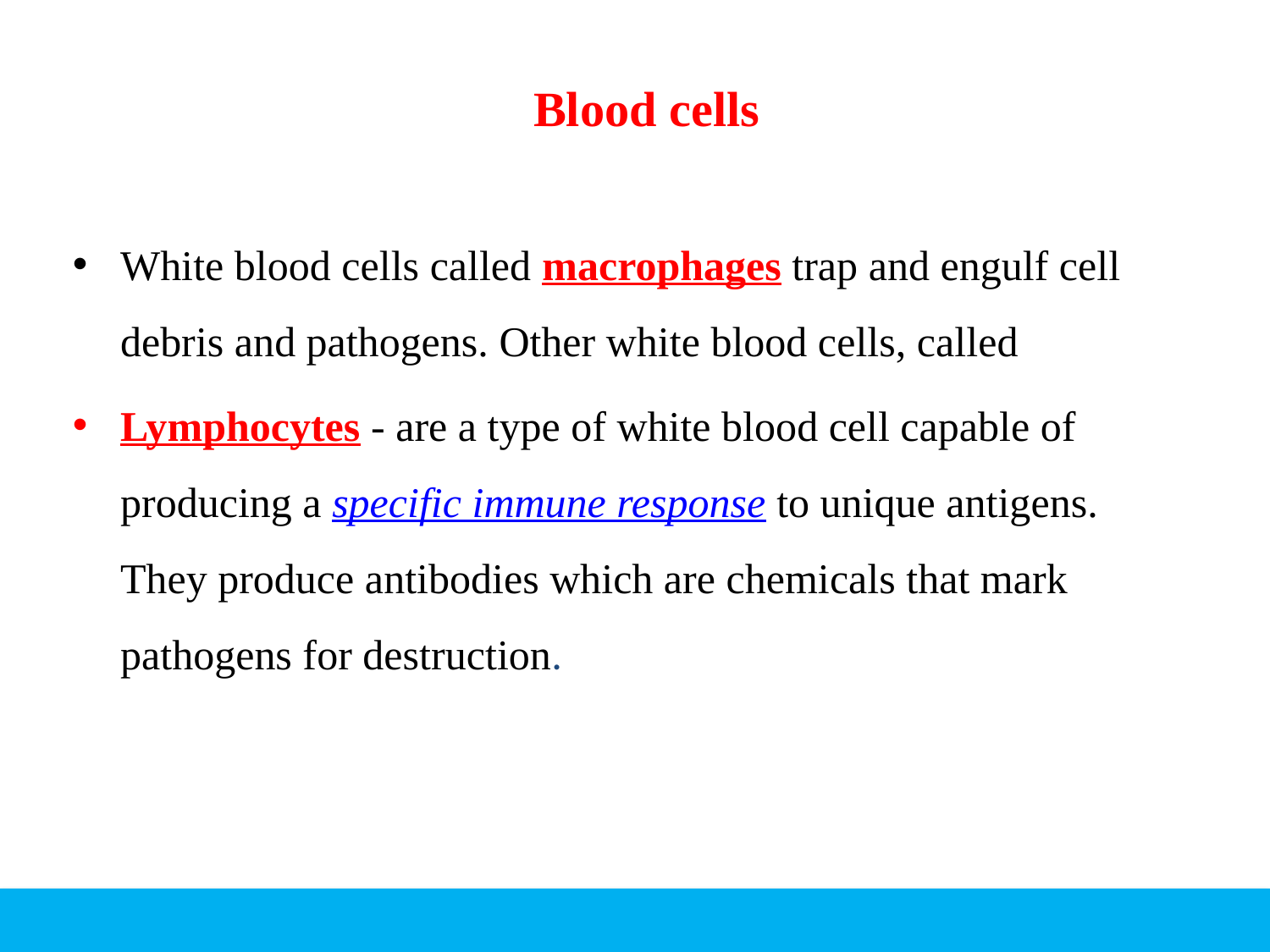

# Blood cells
White blood cells called macrophages trap and engulf cell    debris and pathogens. Other white blood cells, called
Lymphocytes - are a type of white blood cell capable of producing a specific immune response to unique antigens.  They produce antibodies which are chemicals that mark pathogens for destruction.